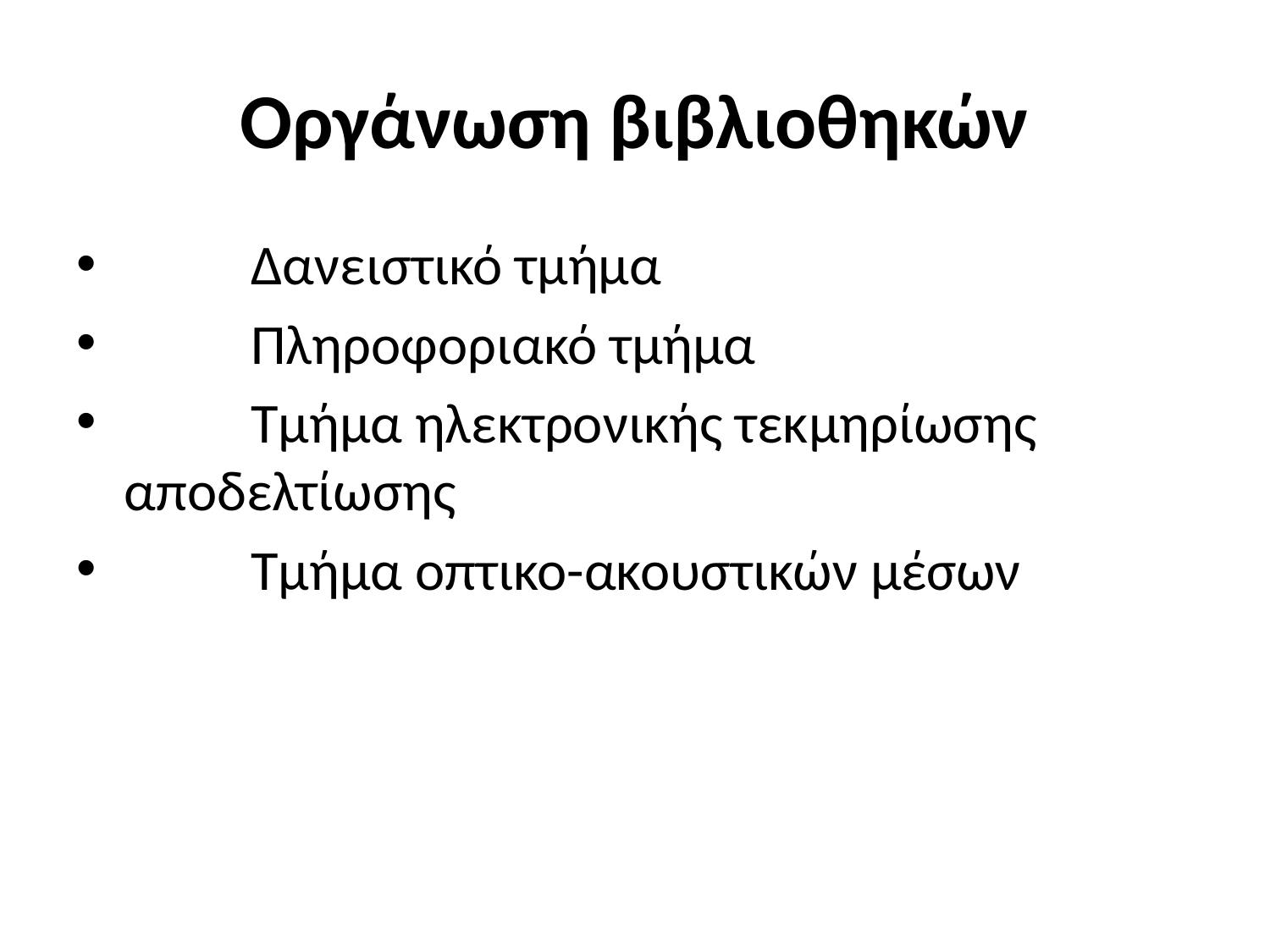

# Οργάνωση βιβλιοθηκών
	Δανειστικό τμήμα
	Πληροφοριακό τμήμα
	Τμήμα ηλεκτρονικής τεκμηρίωσης 	αποδελτίωσης
	Τμήμα οπτικο-ακουστικών μέσων